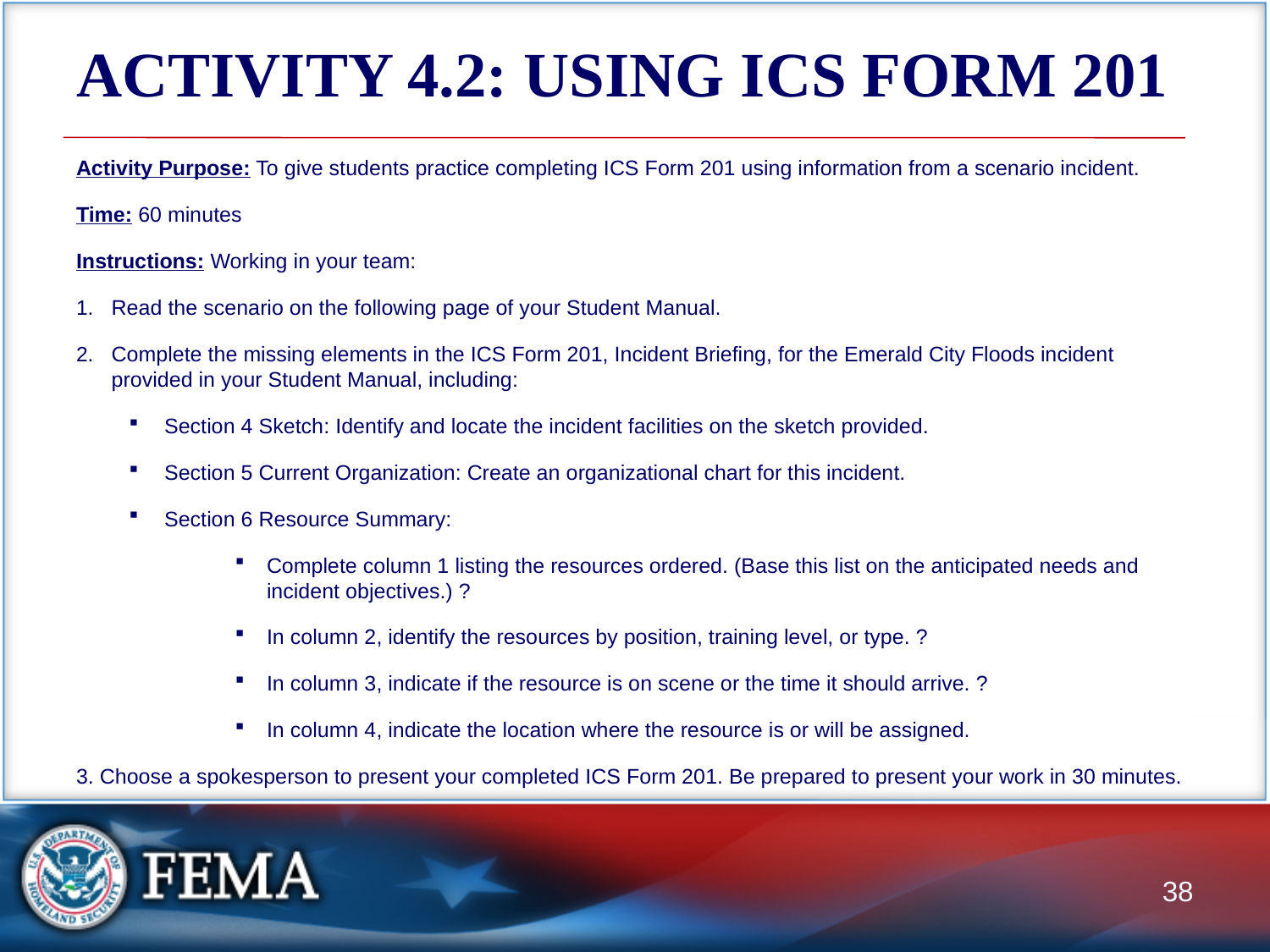

# ACTIVITY 4.2: USING ICS FORM 201
Activity Purpose: To give students practice completing ICS Form 201 using information from a scenario incident.
Time: 60 minutes
Instructions: Working in your team:
Read the scenario on the following page of your Student Manual.
Complete the missing elements in the ICS Form 201, Incident Briefing, for the Emerald City Floods incident provided in your Student Manual, including:
Section 4 Sketch: Identify and locate the incident facilities on the sketch provided.
Section 5 Current Organization: Create an organizational chart for this incident.
Section 6 Resource Summary:
Complete column 1 listing the resources ordered. (Base this list on the anticipated needs and incident objectives.) ?
In column 2, identify the resources by position, training level, or type. ?
In column 3, indicate if the resource is on scene or the time it should arrive. ?
In column 4, indicate the location where the resource is or will be assigned.
3. Choose a spokesperson to present your completed ICS Form 201. Be prepared to present your work in 30 minutes.
38